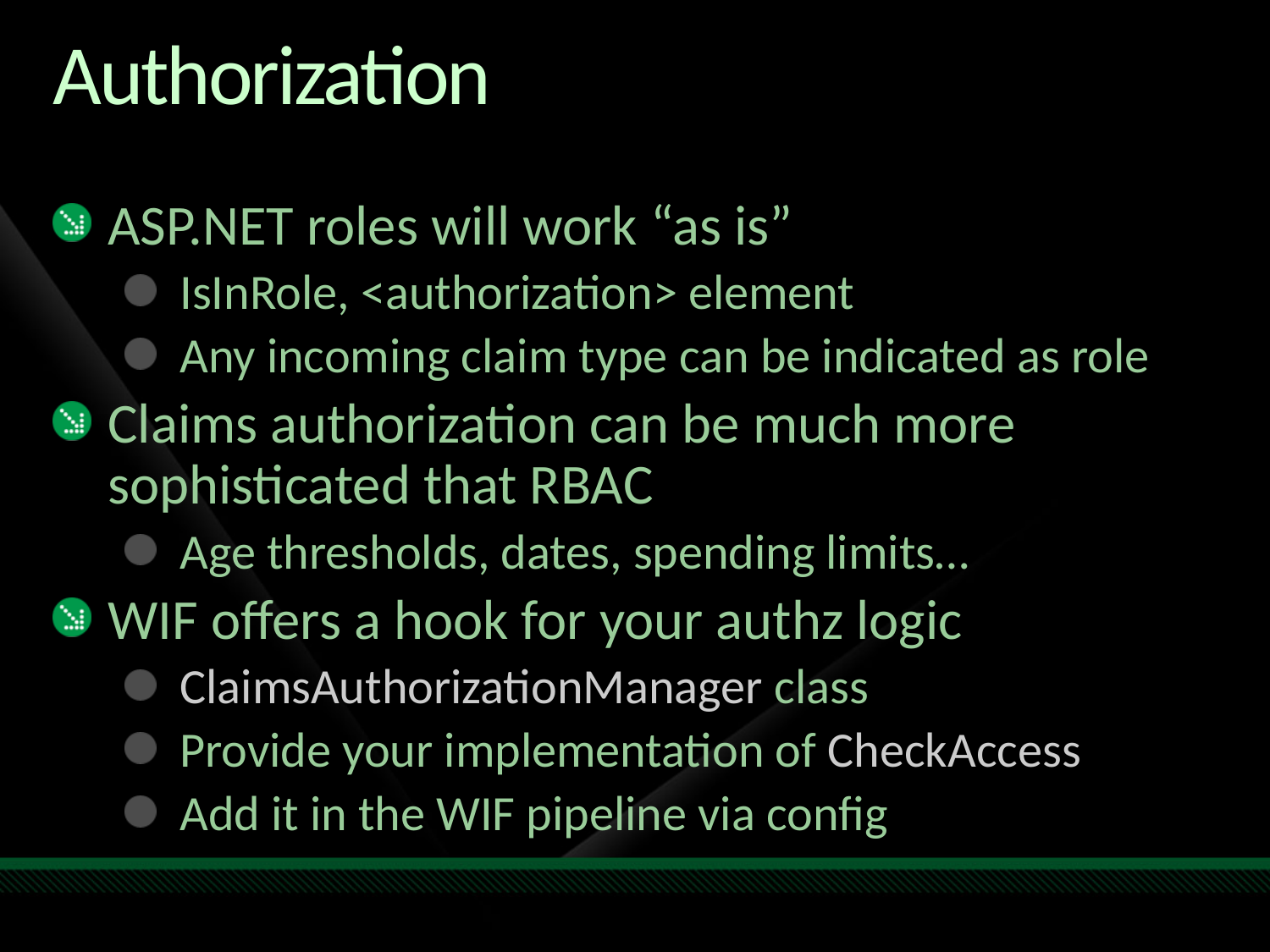

# Authorization
ASP.NET roles will work “as is”
IsInRole, <authorization> element
Any incoming claim type can be indicated as role
Claims authorization can be much more sophisticated that RBAC
Age thresholds, dates, spending limits…
WIF offers a hook for your authz logic
ClaimsAuthorizationManager class
Provide your implementation of CheckAccess
Add it in the WIF pipeline via config